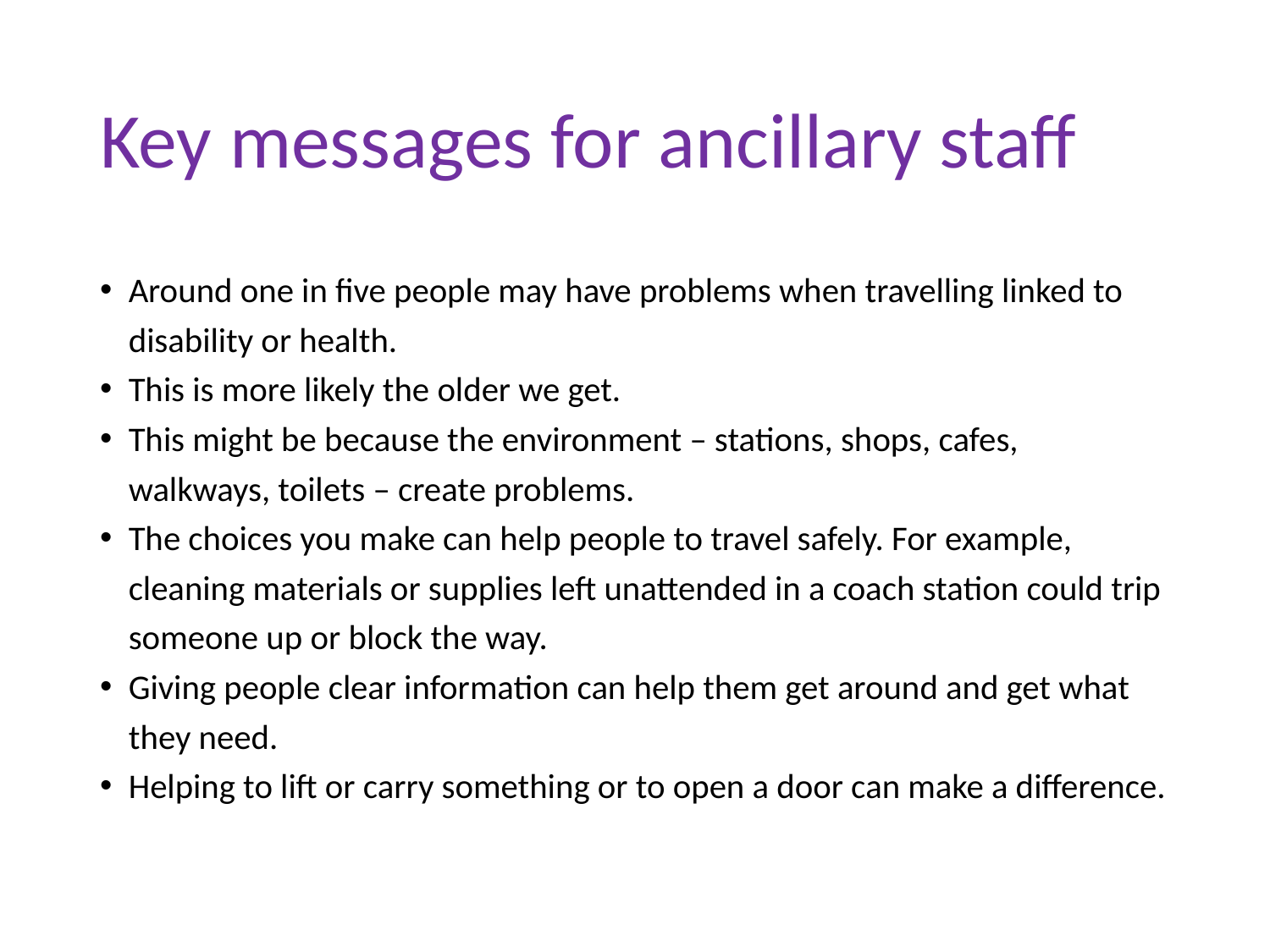

# Key messages for ancillary staff
Around one in five people may have problems when travelling linked to disability or health.
This is more likely the older we get.
This might be because the environment – stations, shops, cafes,  walkways, toilets – create problems.
The choices you make can help people to travel safely. For example, cleaning materials or supplies left unattended in a coach station could trip someone up or block the way.
Giving people clear information can help them get around and get what they need.
Helping to lift or carry something or to open a door can make a difference.